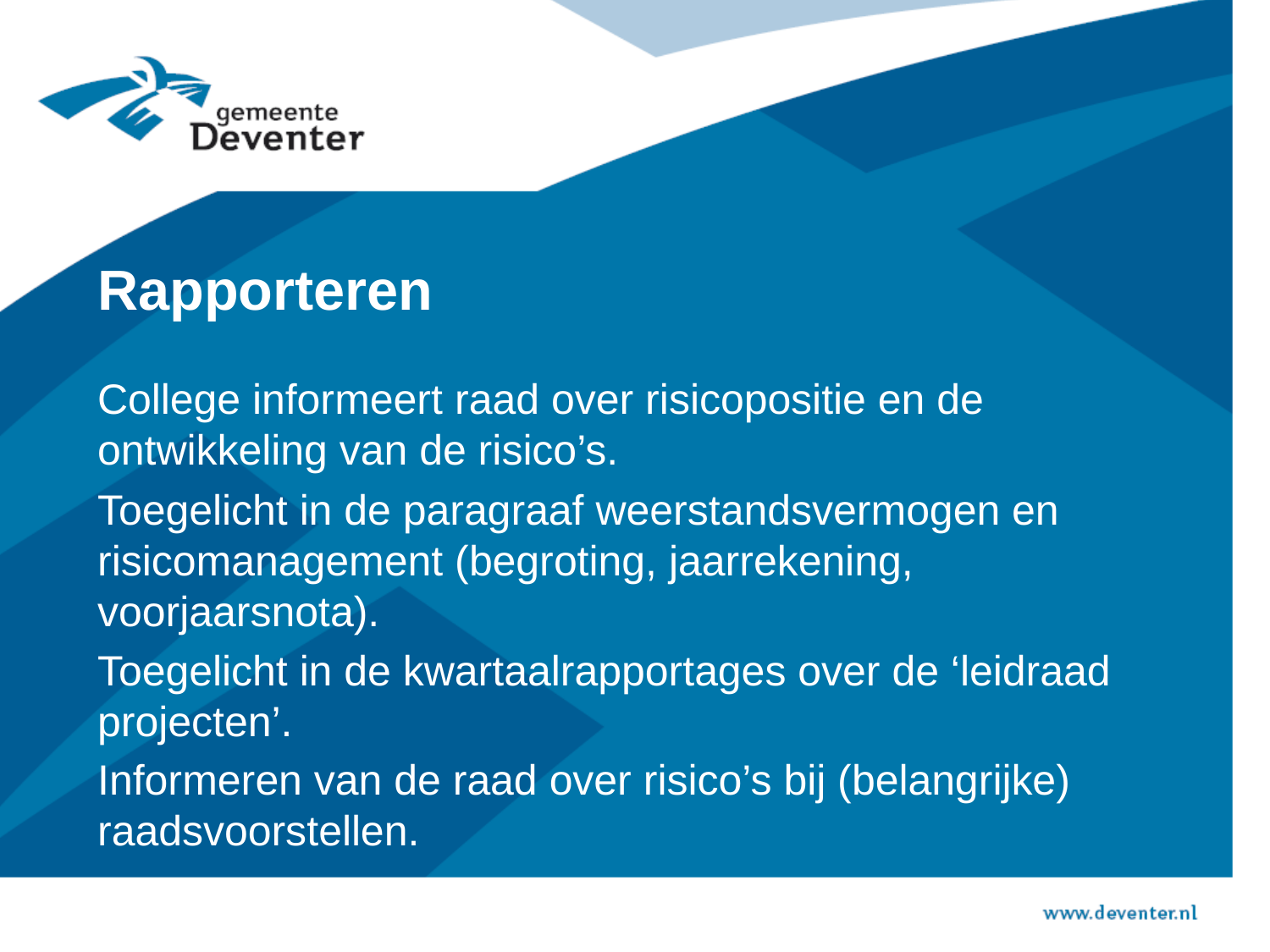

# Rapporteren
College informeert raad over risicopositie en de ontwikkeling van de risico’s.
Toegelicht in de paragraaf weerstandsvermogen en risicomanagement (begroting, jaarrekening, voorjaarsnota).
Toegelicht in de kwartaalrapportages over de ‘leidraad projecten’.
Informeren van de raad over risico’s bij (belangrijke) raadsvoorstellen.